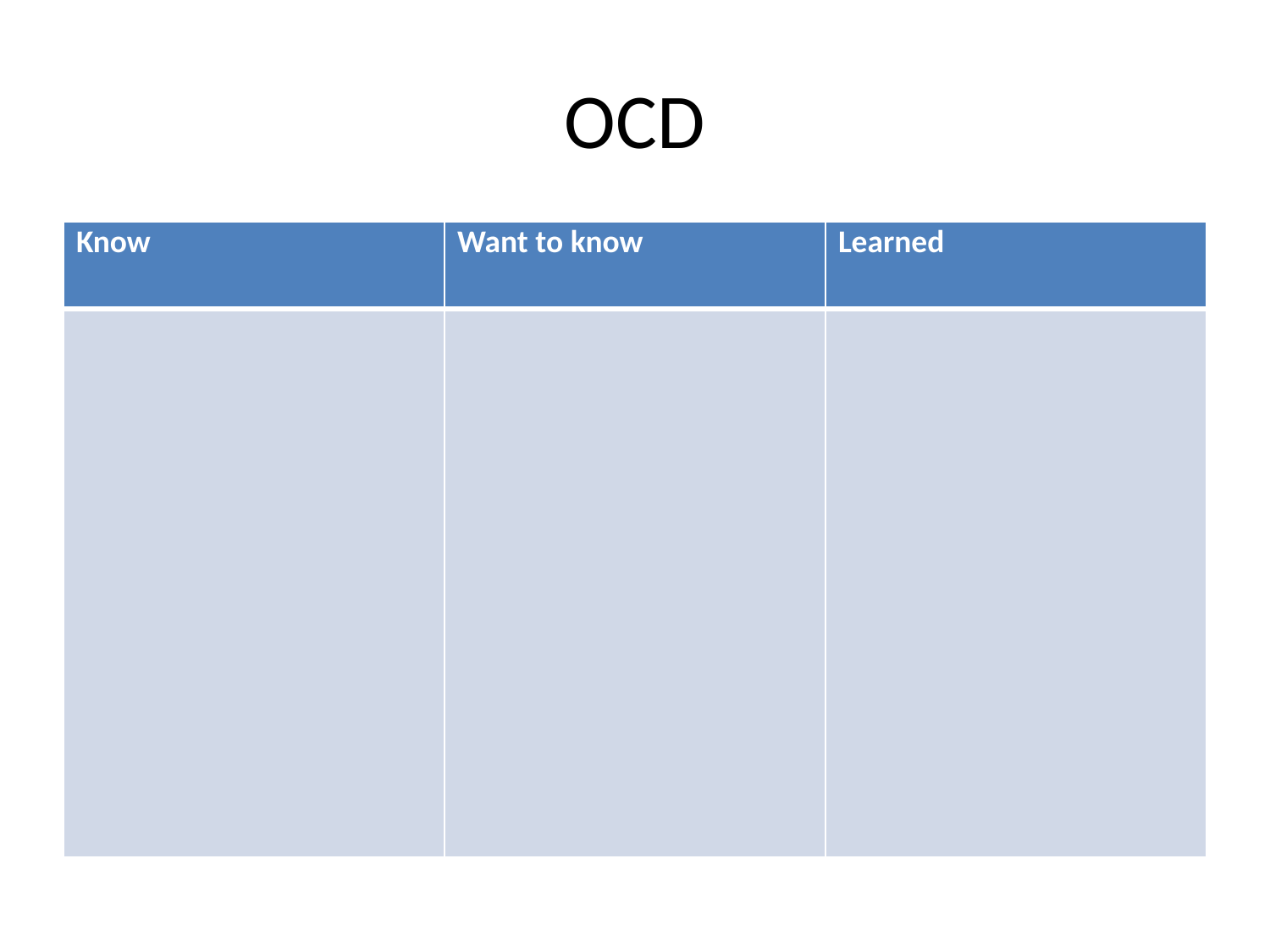

# OCD
| Know | Want to know | Learned |
| --- | --- | --- |
|  |  |  |